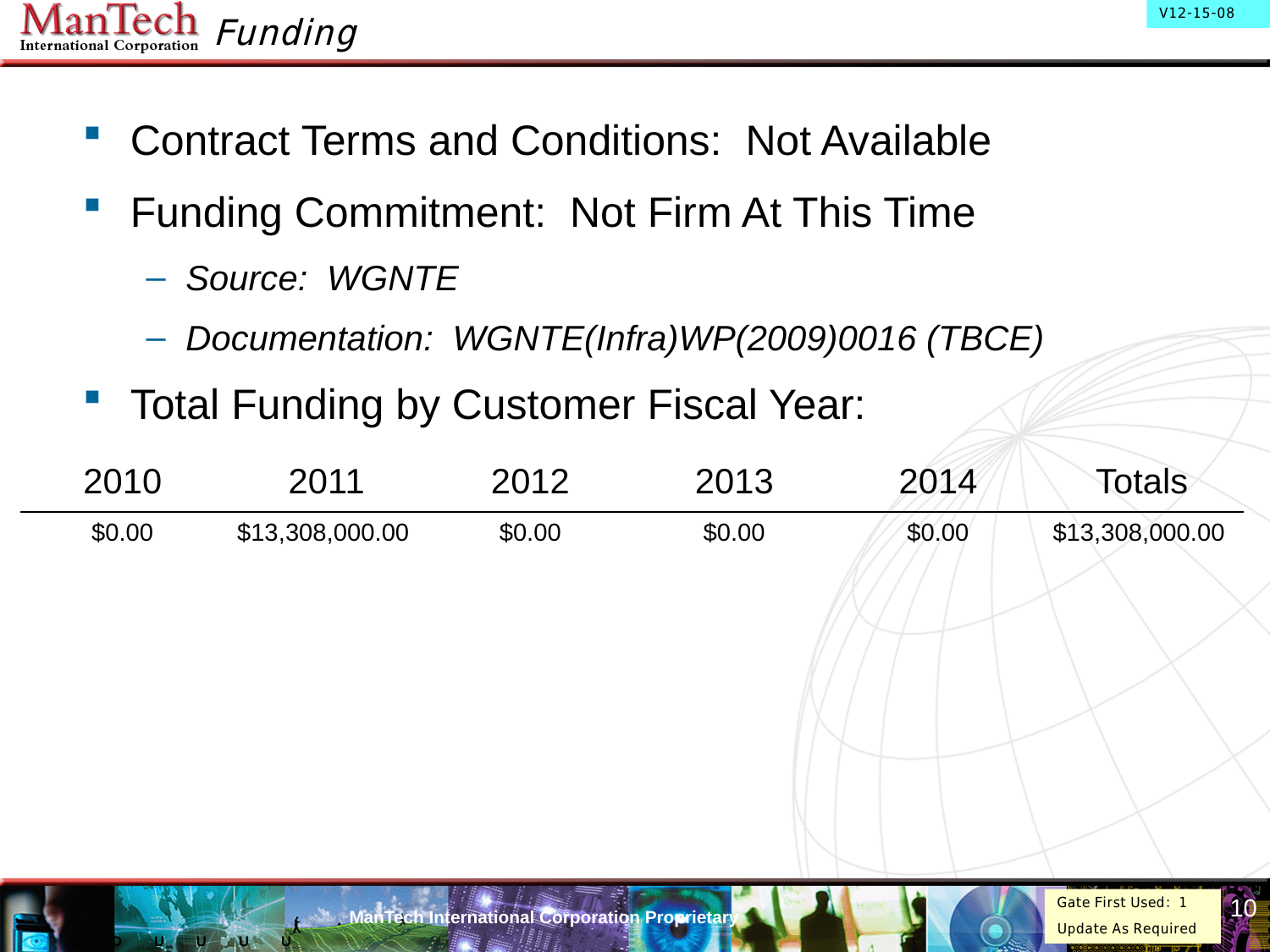

# Funding
Contract Terms and Conditions:  Not Available
Funding Commitment:  Not Firm At This Time
Source:  WGNTE
Documentation:  WGNTE(Infra)WP(2009)0016 (TBCE)
Total Funding by Customer Fiscal Year:

| 2010 | 2011 | 2012 | 2013 | 2014 | Totals |
| --- | --- | --- | --- | --- | --- |
| $0.00 | $13,308,000.00 | $0.00 | $0.00 | $0.00 | $13,308,000.00 |
10
Gate First Used:  1
Update As Required
C
D
U
U
U
U